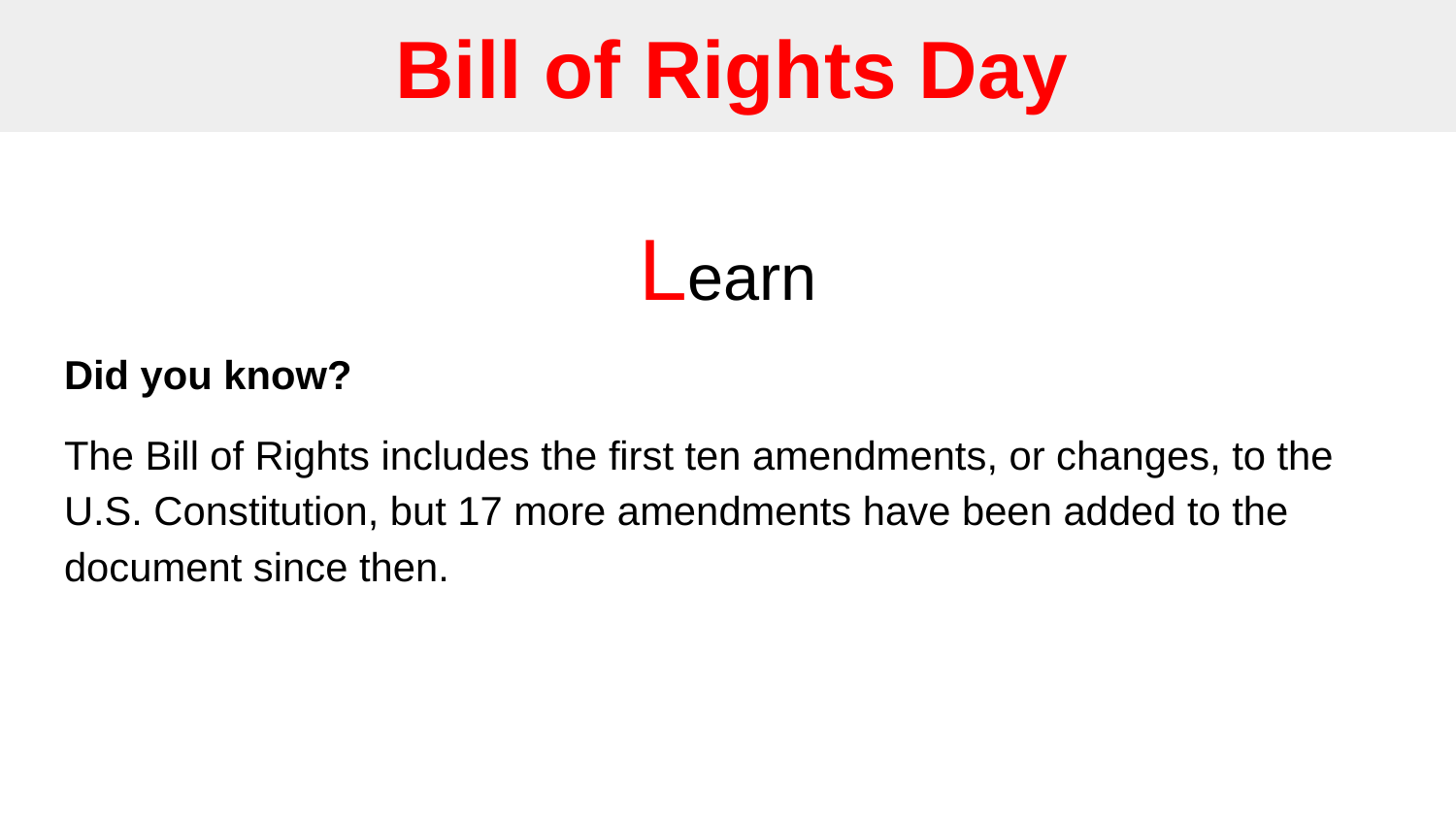

# Bill of Rights Day
Learn
Did you know?
The Bill of Rights includes the first ten amendments, or changes, to the U.S. Constitution, but 17 more amendments have been added to the document since then.